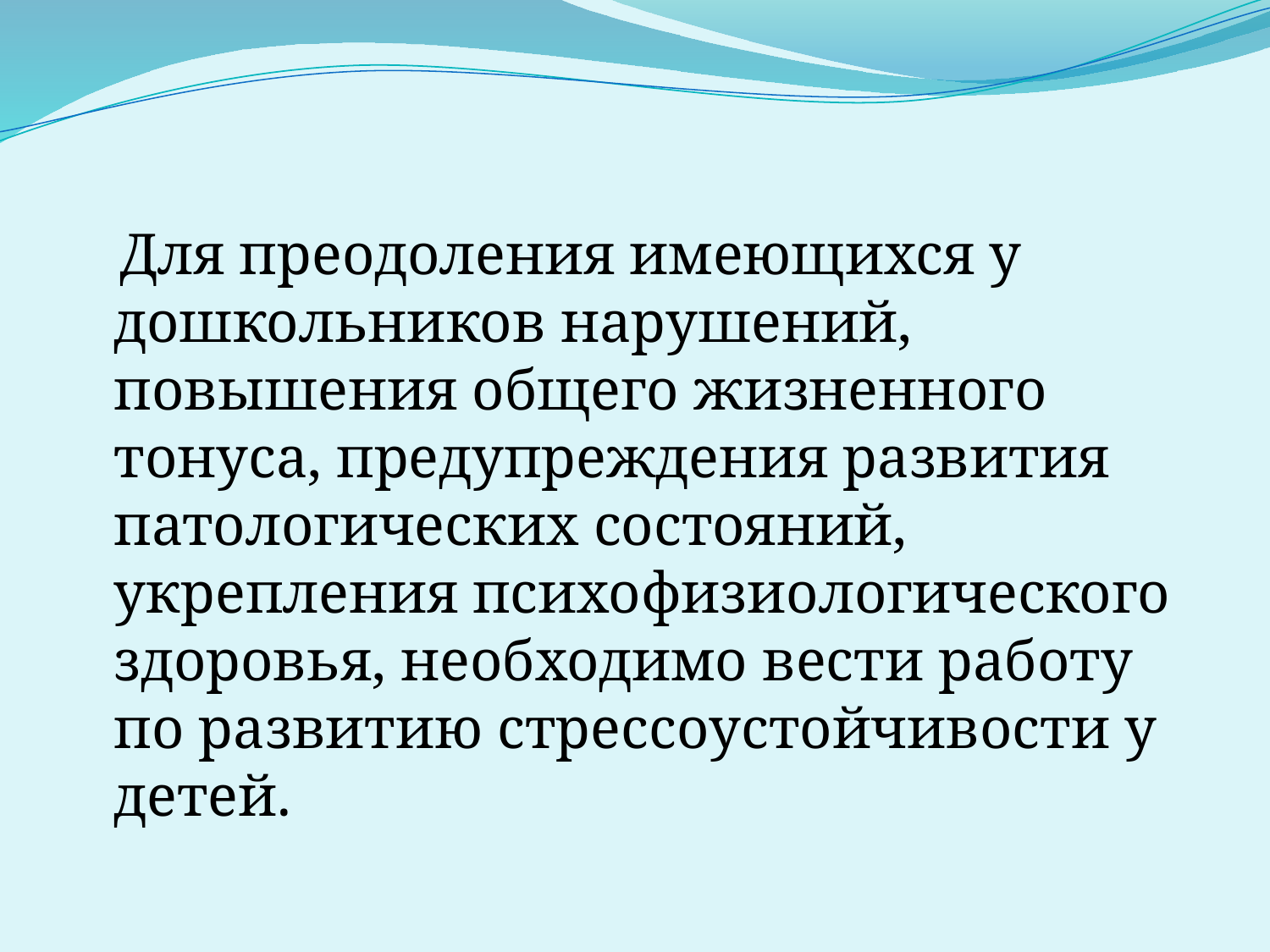

Для преодоления имеющихся у дошкольников нарушений, повышения общего жизненного тонуса, предупреждения развития патологических состояний, укрепления психофизиологического здоровья, необходимо вести работу по развитию стрессоустойчивости у детей.